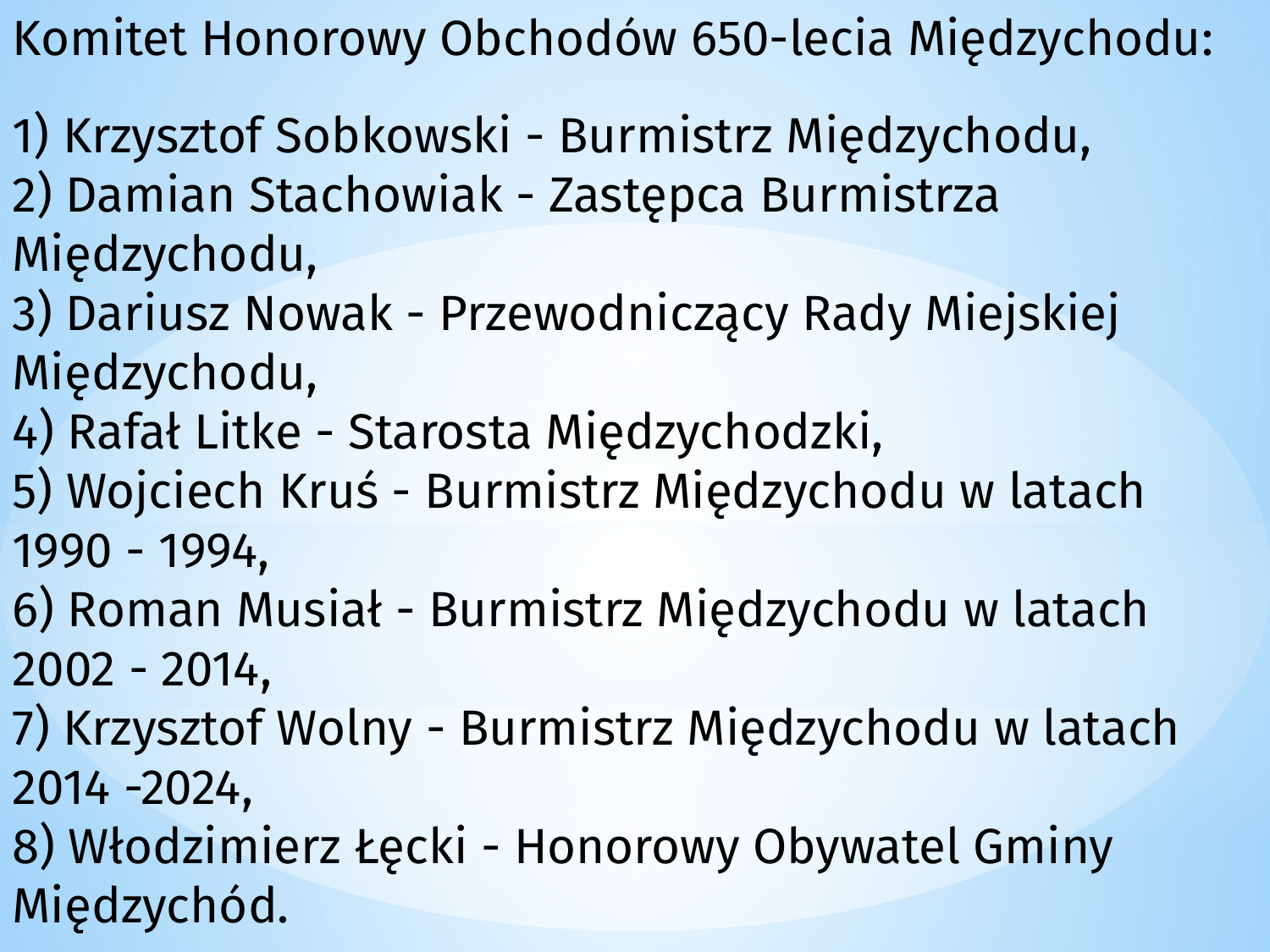

Komitet Honorowy Obchodów 650-lecia Międzychodu:

1) Krzysztof Sobkowski - Burmistrz Międzychodu,
2) Damian Stachowiak - Zastępca Burmistrza Międzychodu,
3) Dariusz Nowak - Przewodniczący Rady Miejskiej Międzychodu,
4) Rafał Litke - Starosta Międzychodzki,
5) Wojciech Kruś - Burmistrz Międzychodu w latach 1990 - 1994,
6) Roman Musiał - Burmistrz Międzychodu w latach
2002 - 2014,
7) Krzysztof Wolny - Burmistrz Międzychodu w latach 2014 -2024,
8) Włodzimierz Łęcki - Honorowy Obywatel Gminy Międzychód.